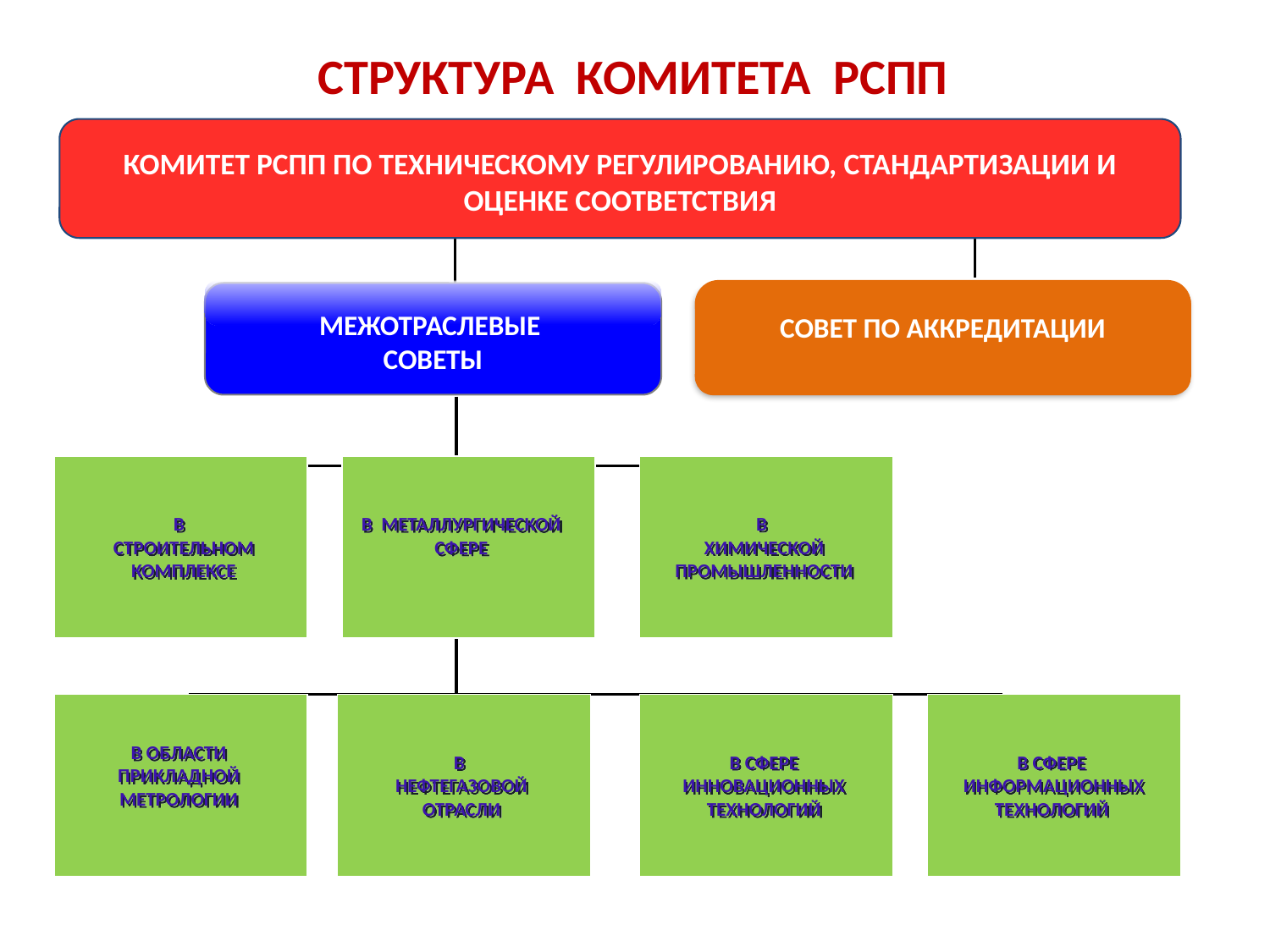

# СТРУКТУРА  КОМИТЕТА  РСПП

КОМИТЕТ РСПП ПО ТЕХНИЧЕСКОМУ РЕГУЛИРОВАНИЮ, СТАНДАРТИЗАЦИИ И ОЦЕНКЕ СООТВЕТСТВИЯ

МЕЖОТРАСЛЕВЫЕ
СОВЕТЫ
СОВЕТ ПО АККРЕДИТАЦИИ

СОВЕТ
ПО АККРЕДИТАЦИИ
В
СТРОИТЕЛЬНОМ КОМПЛЕКСЕ
В  МЕТАЛЛУРГИЧЕСКОЙ СФЕРЕ
В
ХИМИЧЕСКОЙ ПРОМЫШЛЕННОСТИ

В ОБЛАСТИ ПРИКЛАДНОЙ МЕТРОЛОГИИ
В
НЕФТЕГАЗОВОЙ ОТРАСЛИ
В СФЕРЕ ИННОВАЦИОННЫХ ТЕХНОЛОГИЙ
В СФЕРЕ
 ИНФОРМАЦИОННЫХ ТЕХНОЛОГИЙ